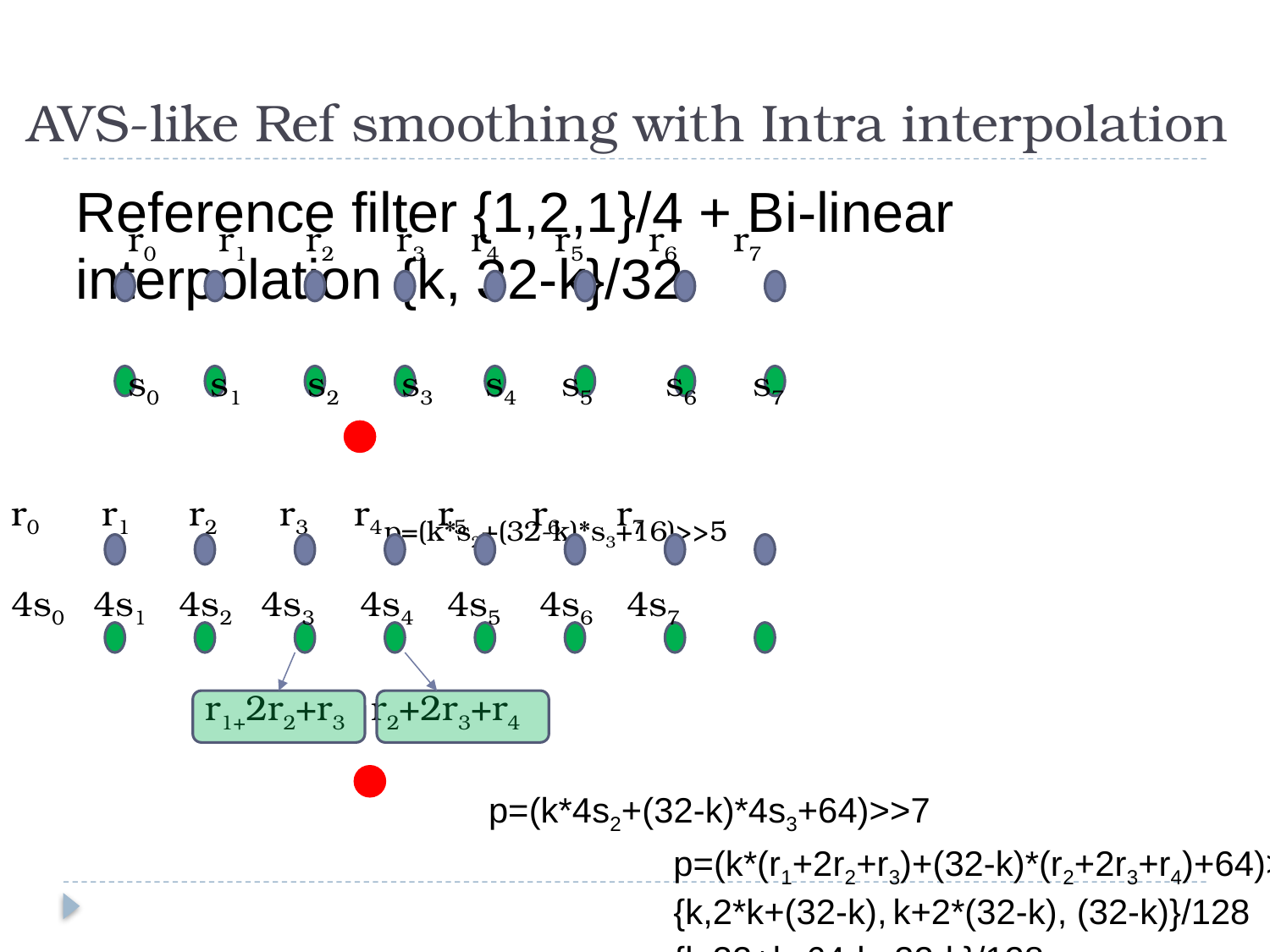

# AVS-like Ref smoothing with Intra interpolation
Reference filter {1,2,1}/4 + Bi-linear interpolation {k, 32-k}/32
r0      r1         r2      r3       r4     r5          r6     r7

s0     s1        s2      s3        s4    s5         s6     s7

                                       p=(k*s2+(32-k)*s3+16)>>5

r0      r1         r2      r3       r4     r5          r6     r7

4s0   4s1     4s2   4s3       4s4   4s5      4s6   4s7

                                                       p=(k*4s2+(32-k)*4s3+64)>>7
                                                                    p=(k*(r1+2r2+r3)+(32-k)*(r2+2r3+r4)+64)>>7
                                                                    {k,2*k+(32-k), k+2*(32-k), (32-k)}/128
                                                                    {k,32+k, 64-k, 32-k}/128

r1+2r2+r3    r2+2r3+r4